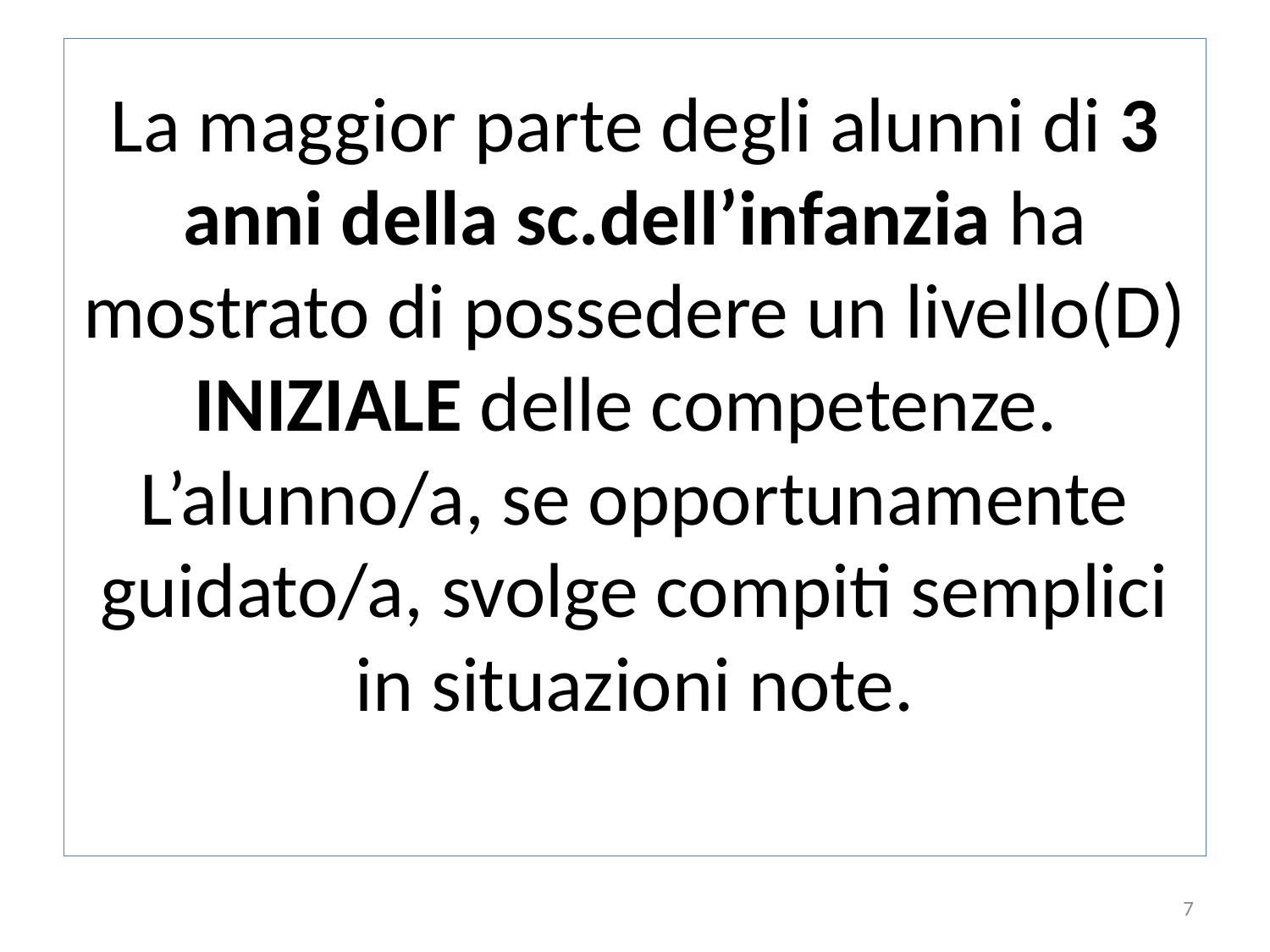

# La maggior parte degli alunni di 3 anni della sc.dell’infanzia ha mostrato di possedere un livello(D) INIZIALE delle competenze. L’alunno/a, se opportunamente guidato/a, svolge compiti semplici in situazioni note.
7